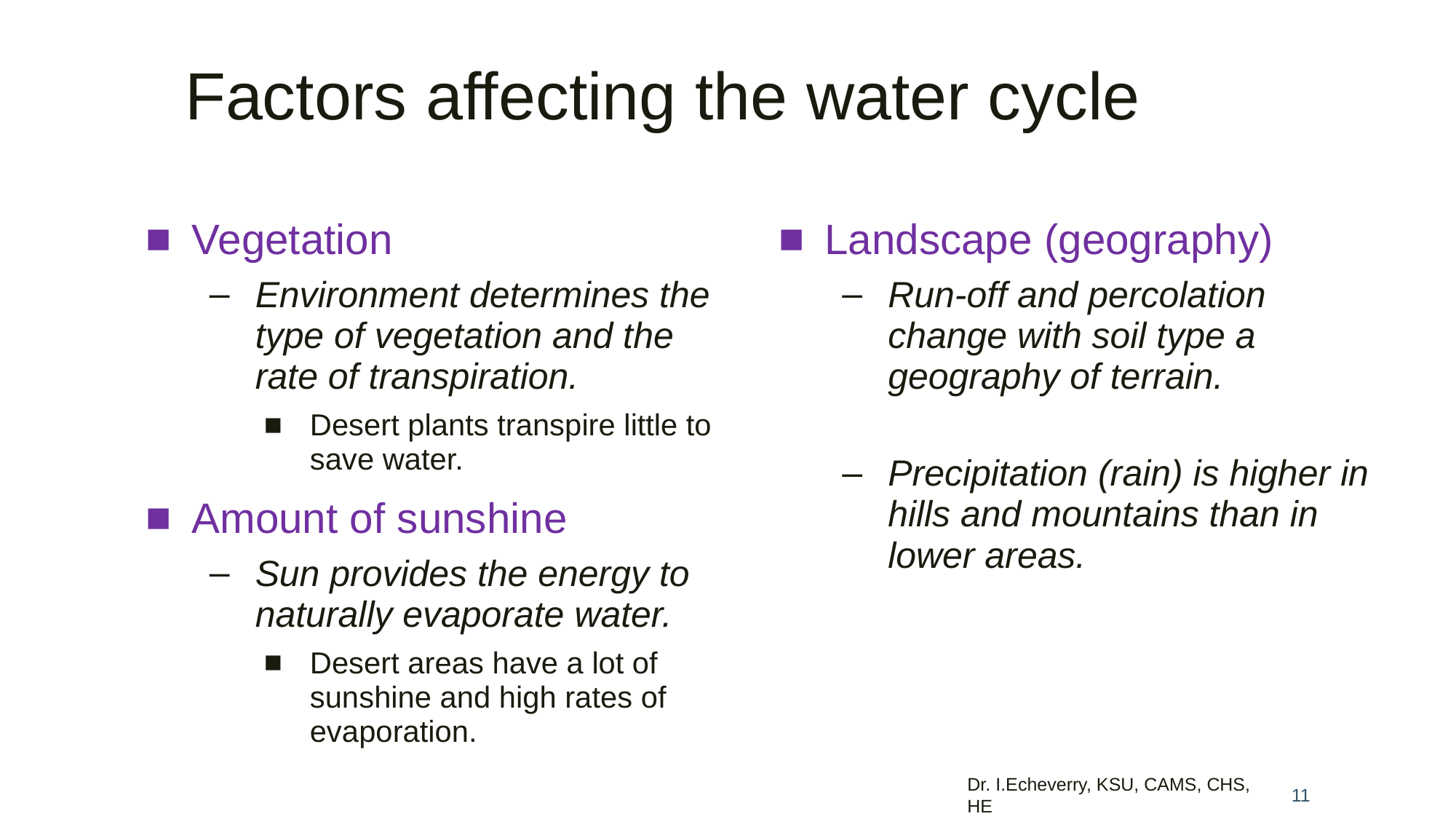

# Factors affecting the water cycle
Vegetation
Environment determines the type of vegetation and the rate of transpiration.
Desert plants transpire little to save water.
Amount of sunshine
Sun provides the energy to naturally evaporate water.
Desert areas have a lot of sunshine and high rates of evaporation.

Landscape (geography)
Run-off and percolation change with soil type a geography of terrain.

Precipitation (rain) is higher in hills and mountains than in lower areas.
Dr. I.Echeverry, KSU, CAMS, CHS, HE
11